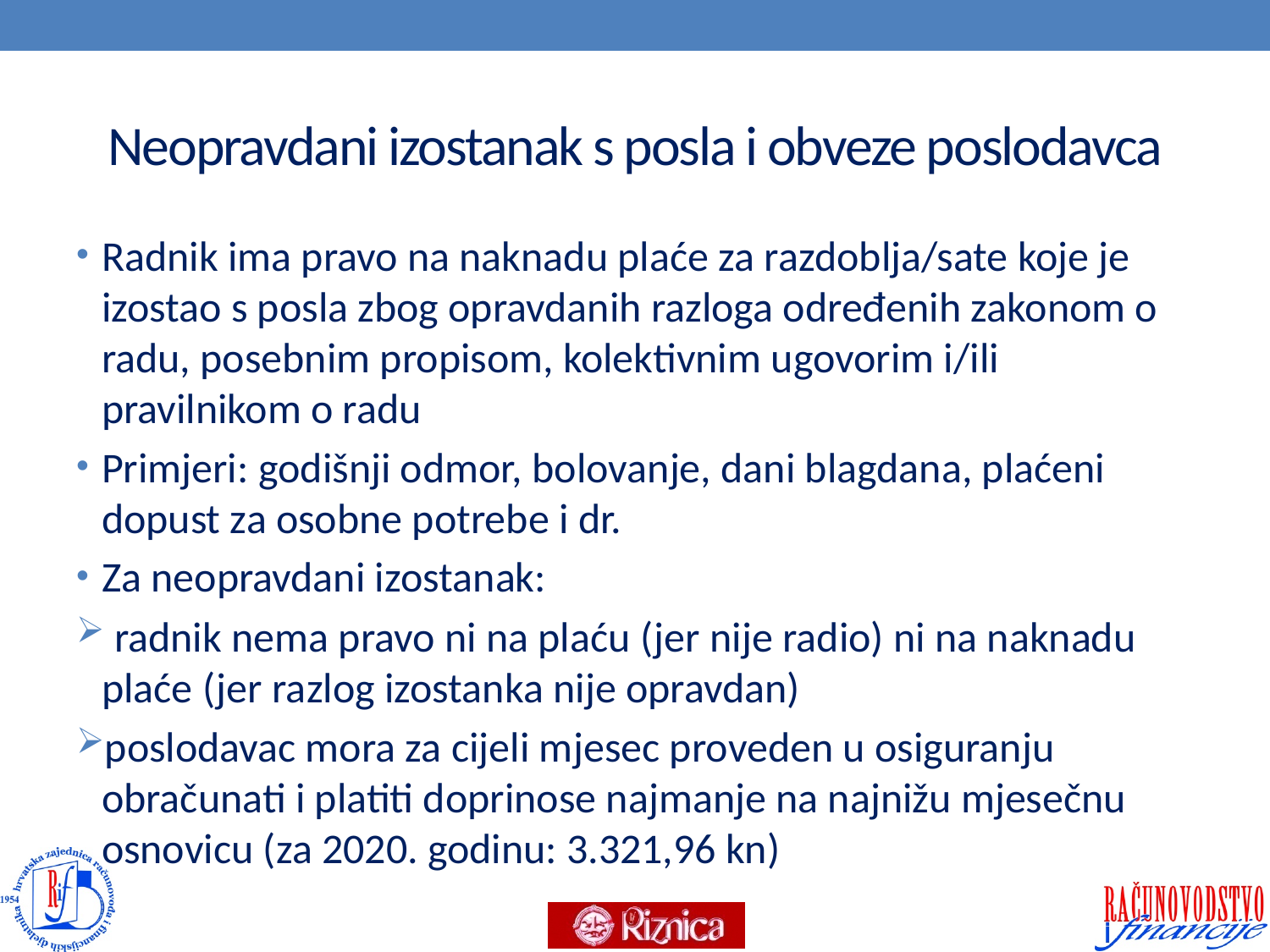

# Neopravdani izostanak s posla i obveze poslodavca
Radnik ima pravo na naknadu plaće za razdoblja/sate koje je izostao s posla zbog opravdanih razloga određenih zakonom o radu, posebnim propisom, kolektivnim ugovorim i/ili pravilnikom o radu
Primjeri: godišnji odmor, bolovanje, dani blagdana, plaćeni dopust za osobne potrebe i dr.
Za neopravdani izostanak:
 radnik nema pravo ni na plaću (jer nije radio) ni na naknadu plaće (jer razlog izostanka nije opravdan)
poslodavac mora za cijeli mjesec proveden u osiguranju obračunati i platiti doprinose najmanje na najnižu mjesečnu osnovicu (za 2020. godinu: 3.321,96 kn)